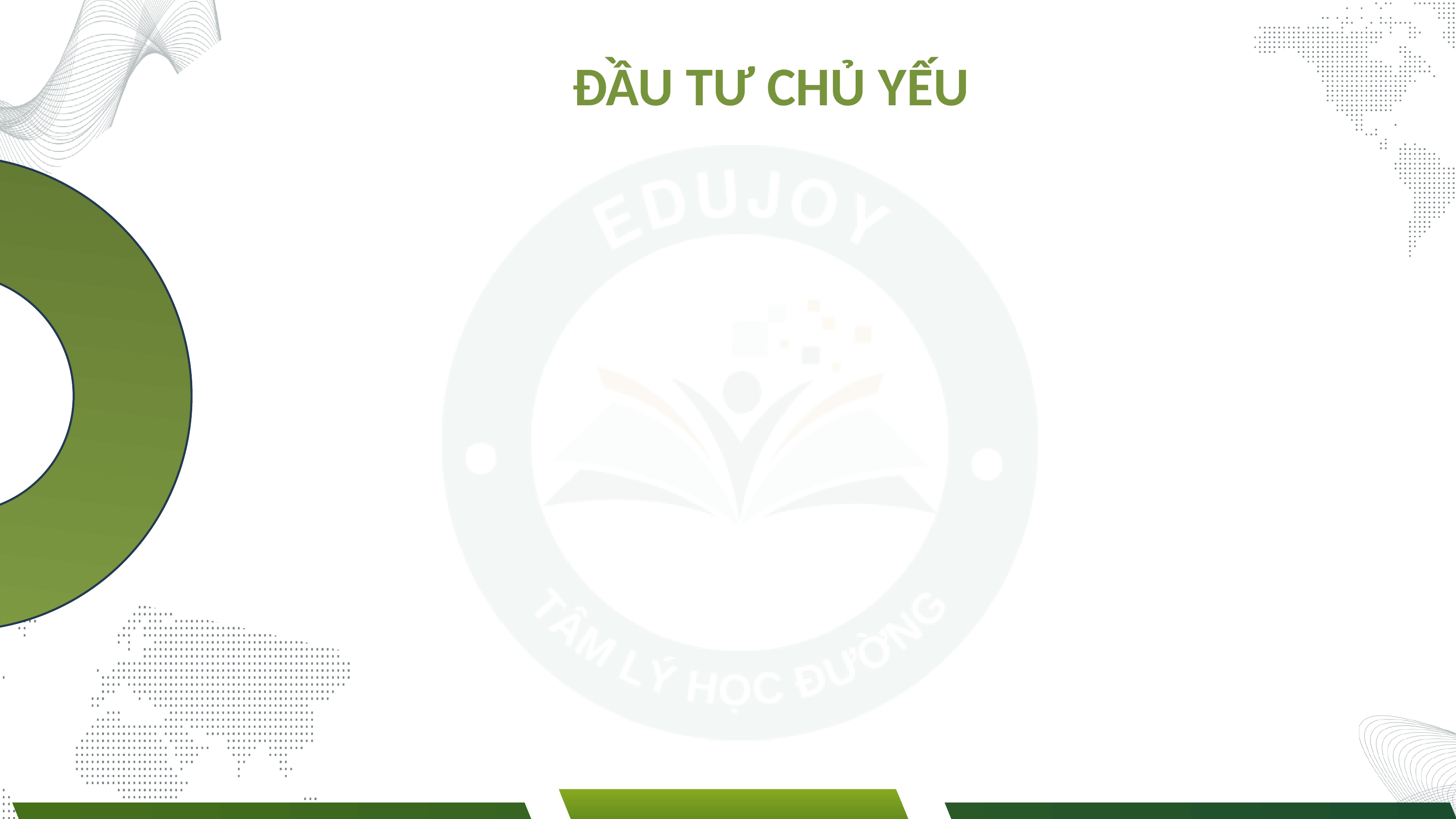

ĐẦU TƯ CHỦ YẾU

01
CÔNG NGHỆ